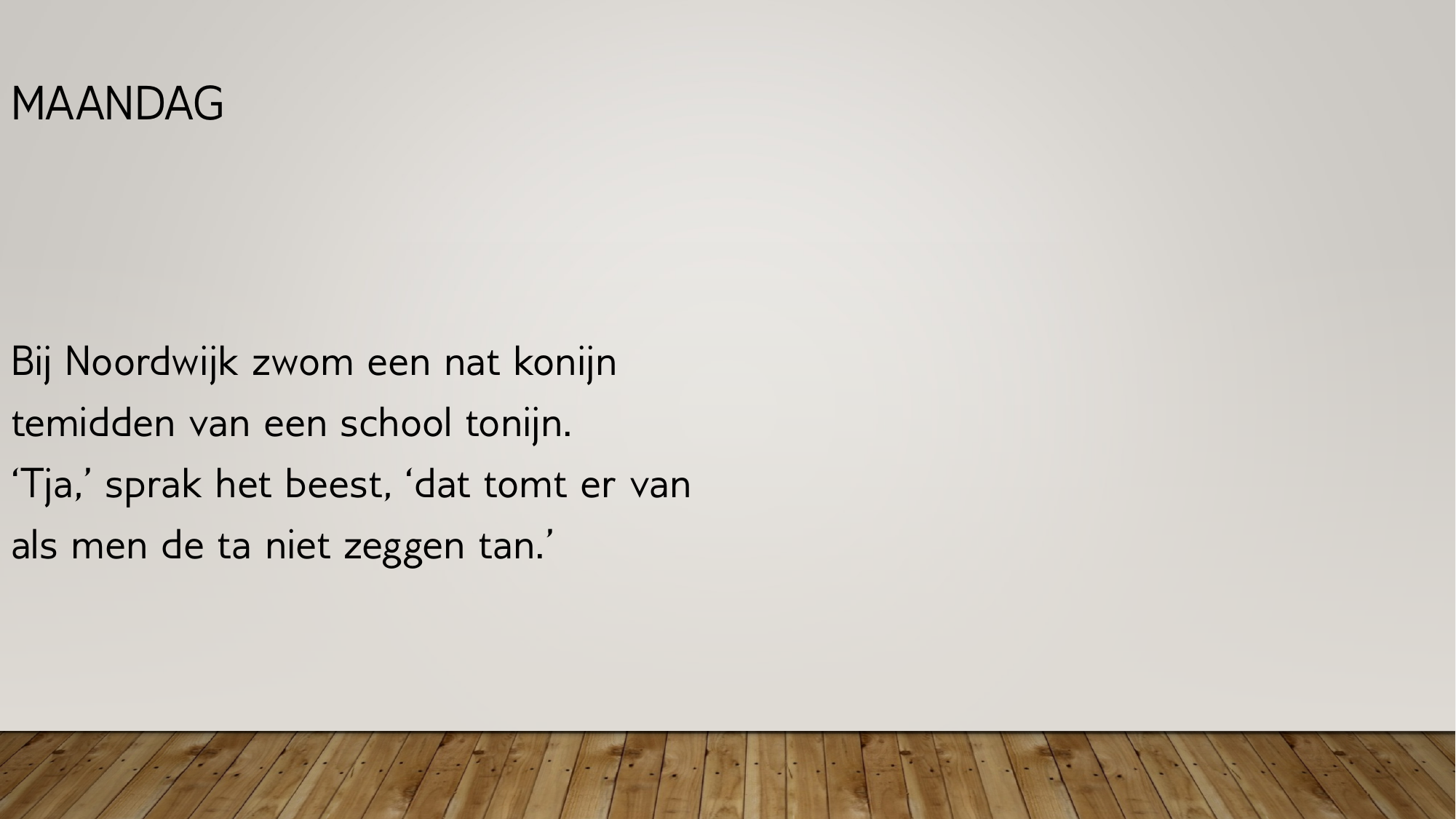

maandag

Bij Noordwijk zwom een nat konijn
temidden van een school tonijn.
‘Tja,’ sprak het beest, ‘dat tomt er van
als men de ta niet zeggen tan.’